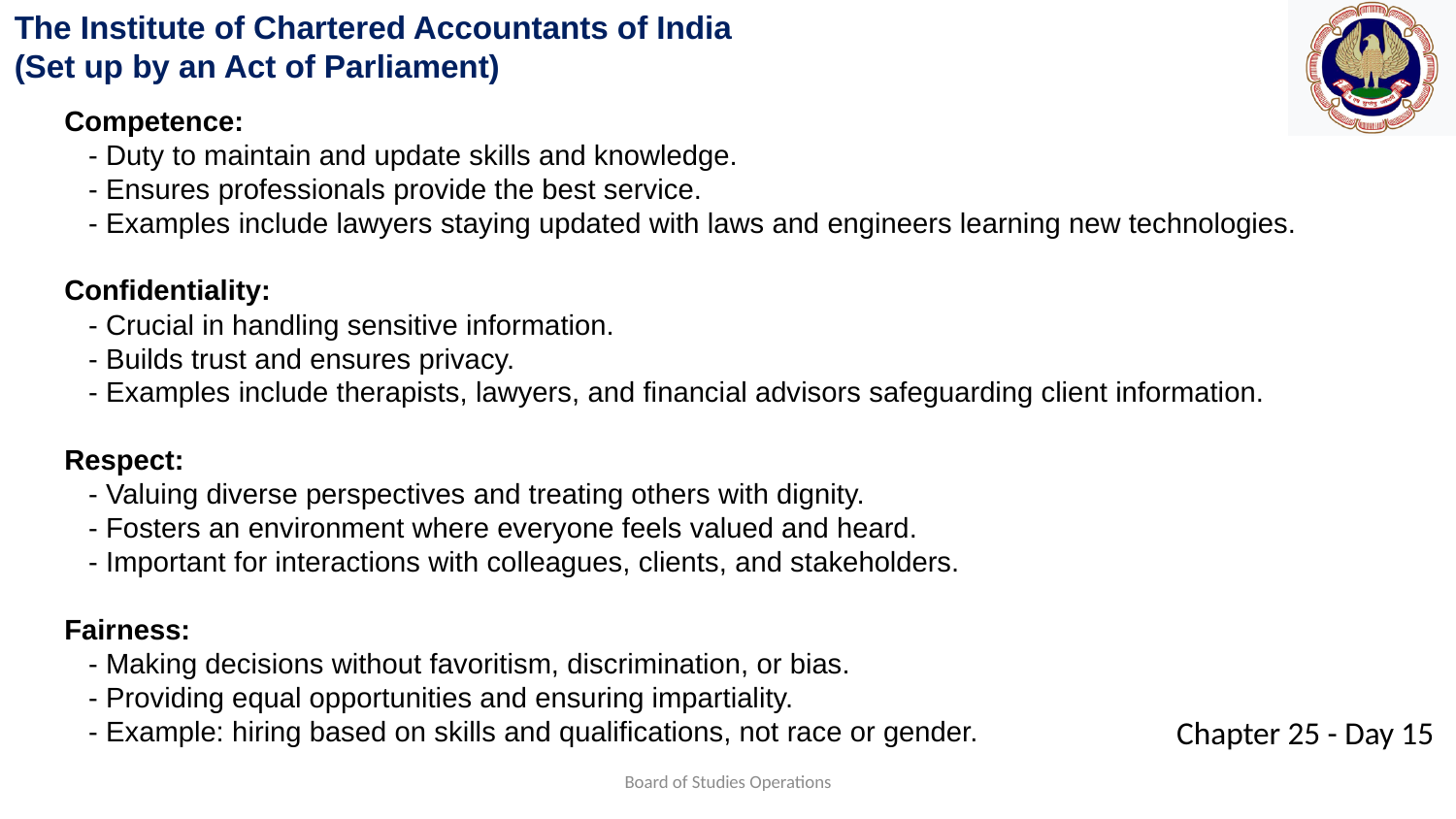

Competence:
   - Duty to maintain and update skills and knowledge.
   - Ensures professionals provide the best service.
   - Examples include lawyers staying updated with laws and engineers learning new technologies.

Confidentiality:
   - Crucial in handling sensitive information.
   - Builds trust and ensures privacy.
   - Examples include therapists, lawyers, and financial advisors safeguarding client information.

Respect:
   - Valuing diverse perspectives and treating others with dignity.
   - Fosters an environment where everyone feels valued and heard.
   - Important for interactions with colleagues, clients, and stakeholders.

Fairness:
   - Making decisions without favoritism, discrimination, or bias.
   - Providing equal opportunities and ensuring impartiality.
   - Example: hiring based on skills and qualifications, not race or gender.

Board of Studies Operations